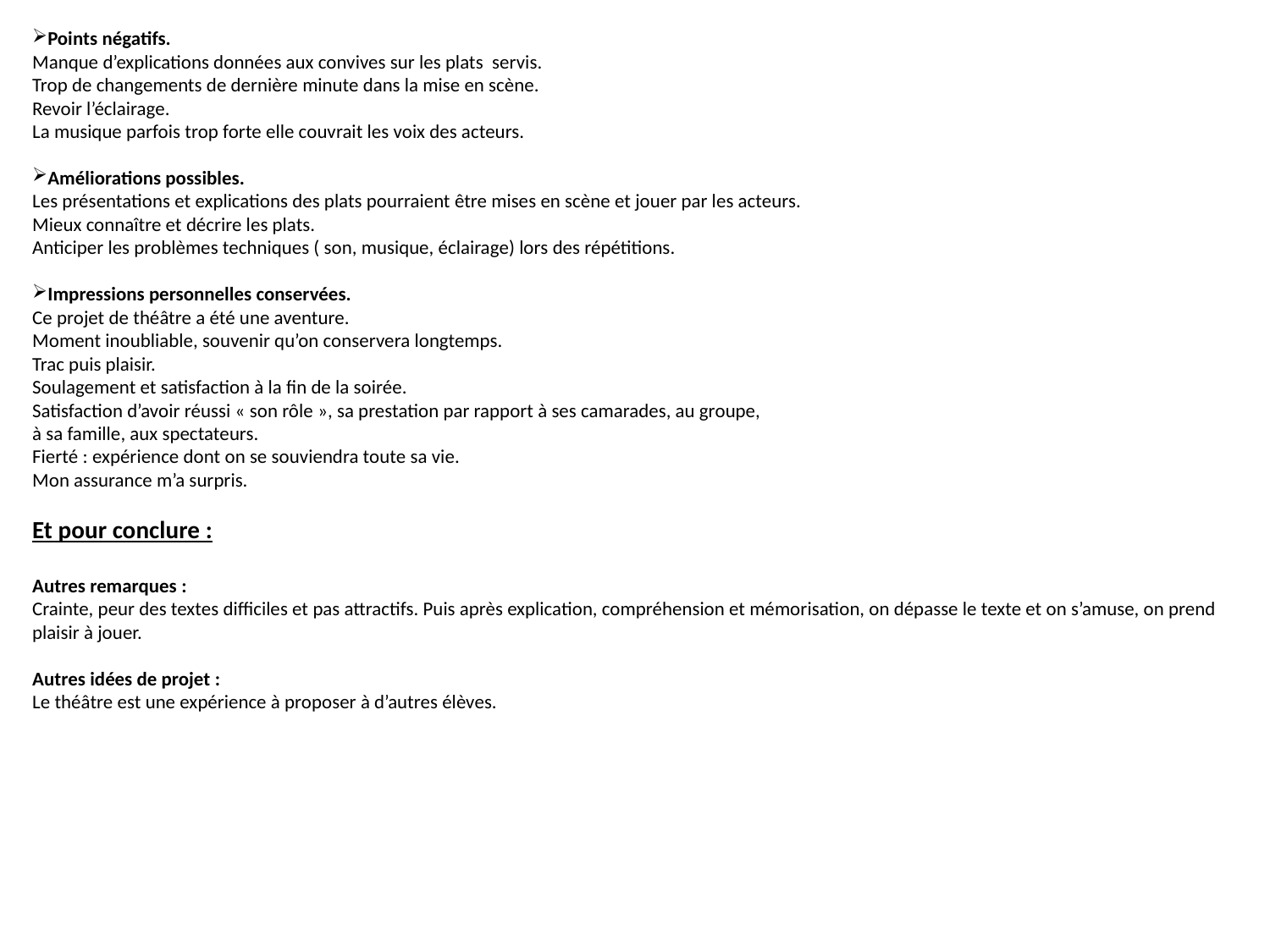

Points négatifs.
Manque d’explications données aux convives sur les plats  servis.
Trop de changements de dernière minute dans la mise en scène.
Revoir l’éclairage.
La musique parfois trop forte elle couvrait les voix des acteurs.

Améliorations possibles.
Les présentations et explications des plats pourraient être mises en scène et jouer par les acteurs.
Mieux connaître et décrire les plats.
Anticiper les problèmes techniques ( son, musique, éclairage) lors des répétitions.

Impressions personnelles conservées.
Ce projet de théâtre a été une aventure.
Moment inoubliable, souvenir qu’on conservera longtemps.
Trac puis plaisir.
Soulagement et satisfaction à la fin de la soirée.
Satisfaction d’avoir réussi « son rôle », sa prestation par rapport à ses camarades, au groupe,
à sa famille, aux spectateurs.
Fierté : expérience dont on se souviendra toute sa vie.
Mon assurance m’a surpris.

Et pour conclure :

Autres remarques :
Crainte, peur des textes difficiles et pas attractifs. Puis après explication, compréhension et mémorisation, on dépasse le texte et on s’amuse, on prend plaisir à jouer.

Autres idées de projet :
Le théâtre est une expérience à proposer à d’autres élèves.